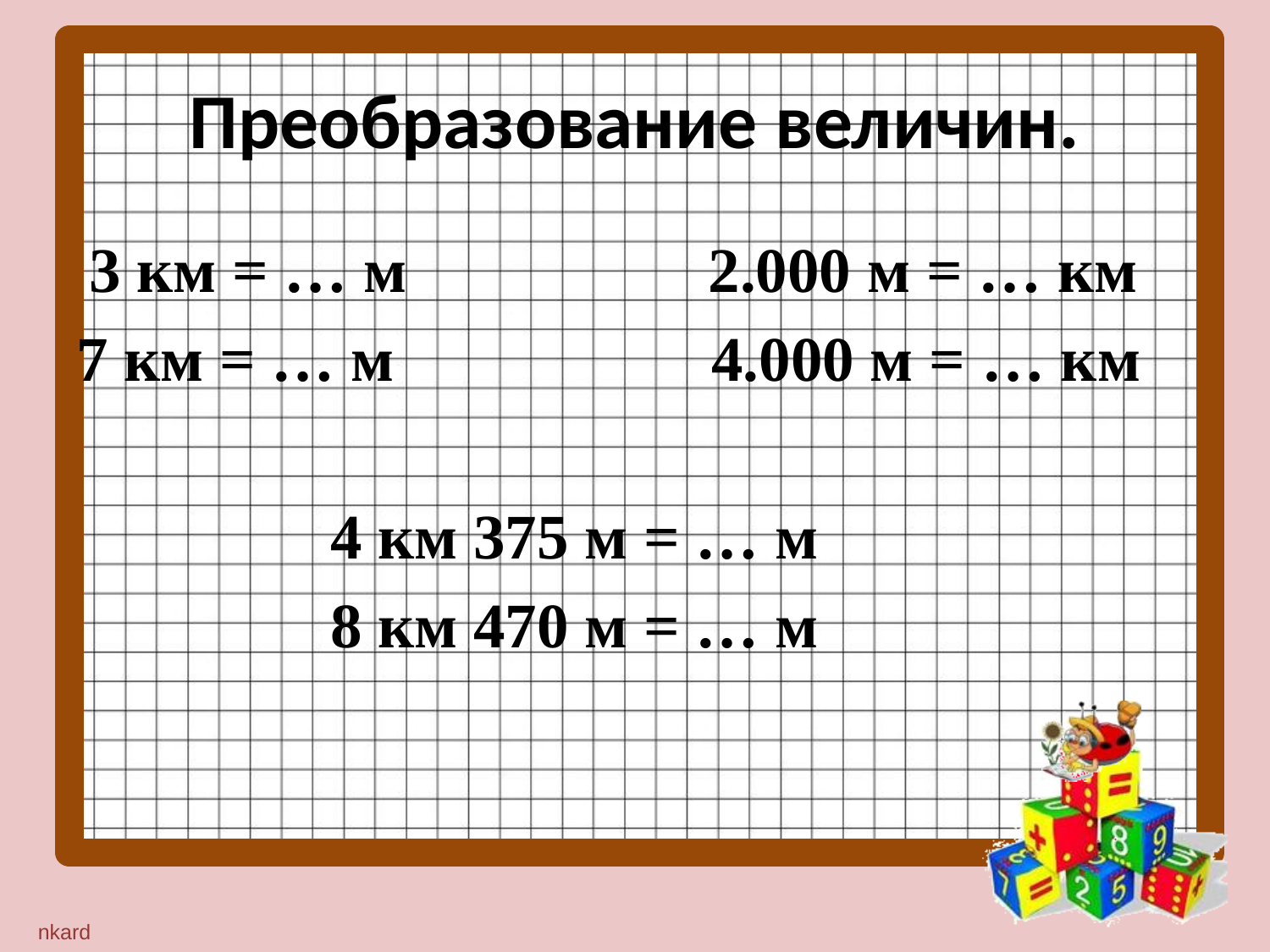

# Преобразование величин.
 3 км = … м                   2.000 м = … км
7 км = … м                    4.000 м = … км

                4 км 375 м = … м
                8 км 470 м = … м